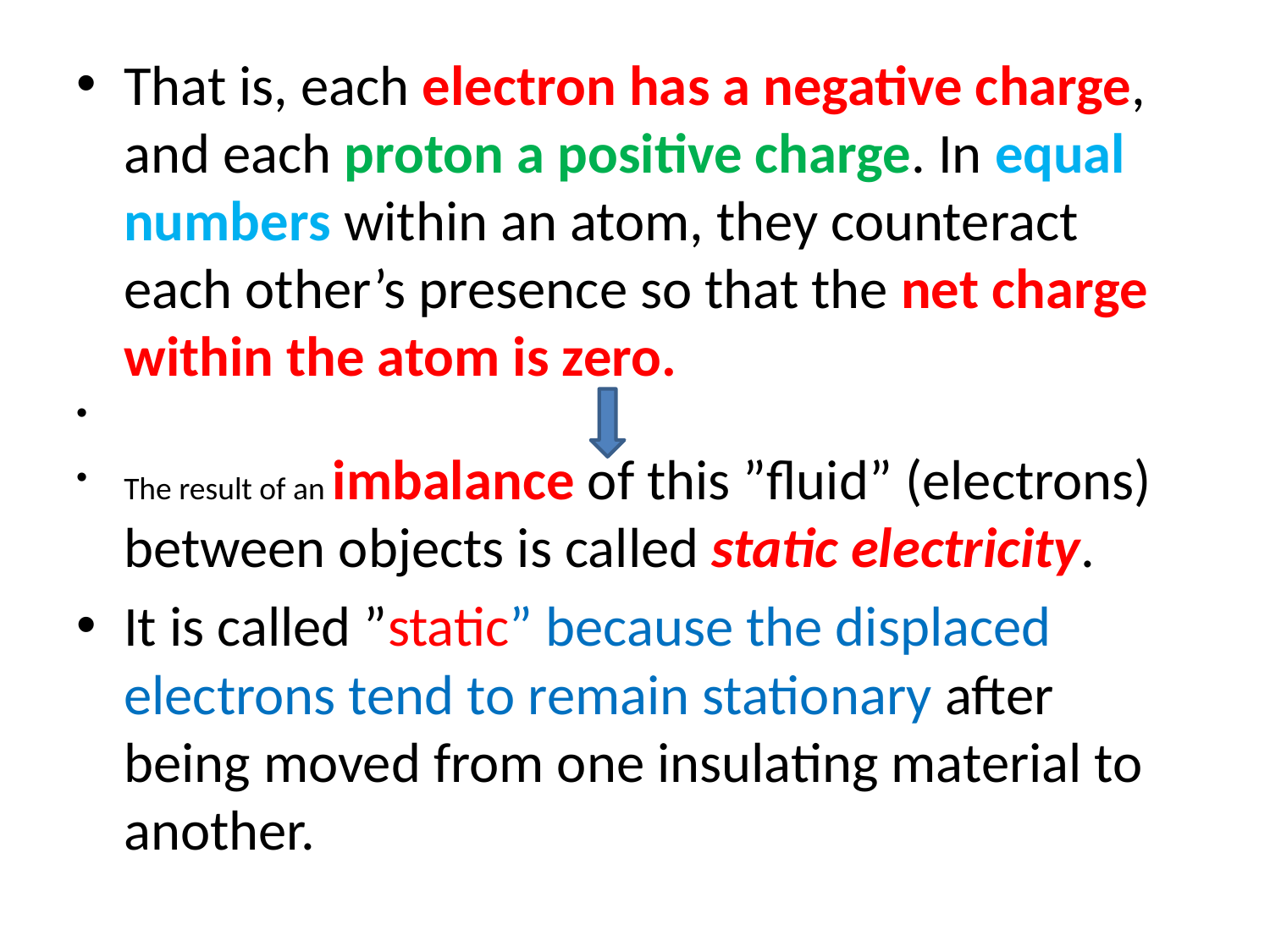

That is, each electron has a negative charge, and each proton a positive charge. In equal numbers within an atom, they counteract each other’s presence so that the net charge within the atom is zero.

The result of an imbalance of this ”fluid” (electrons) between objects is called static electricity.
It is called ”static” because the displaced electrons tend to remain stationary after being moved from one insulating material to another.